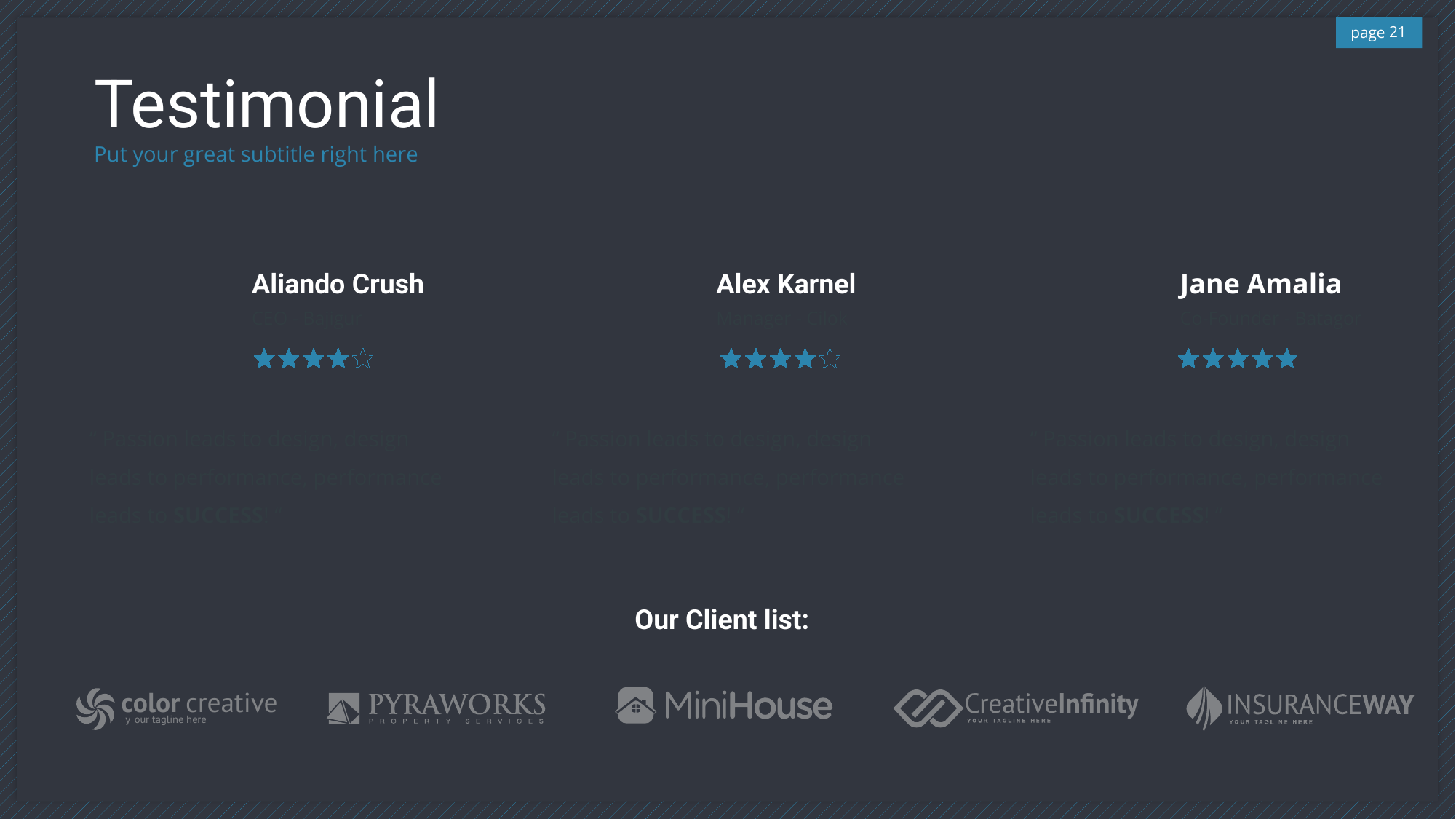

21
# Testimonial
Put your great subtitle right here

Aliando Crush
Alex Karnel
Jane Amalia
CEO - Bajigur
Manager - Cilok
Co-Founder - Batagor

“ Passion leads to design, design leads to performance, performance leads to SUCCESS! “
“ Passion leads to design, design leads to performance, performance leads to SUCCESS! “
“ Passion leads to design, design leads to performance, performance leads to SUCCESS! “
Our Client list:
color
creative

y
our tagline here